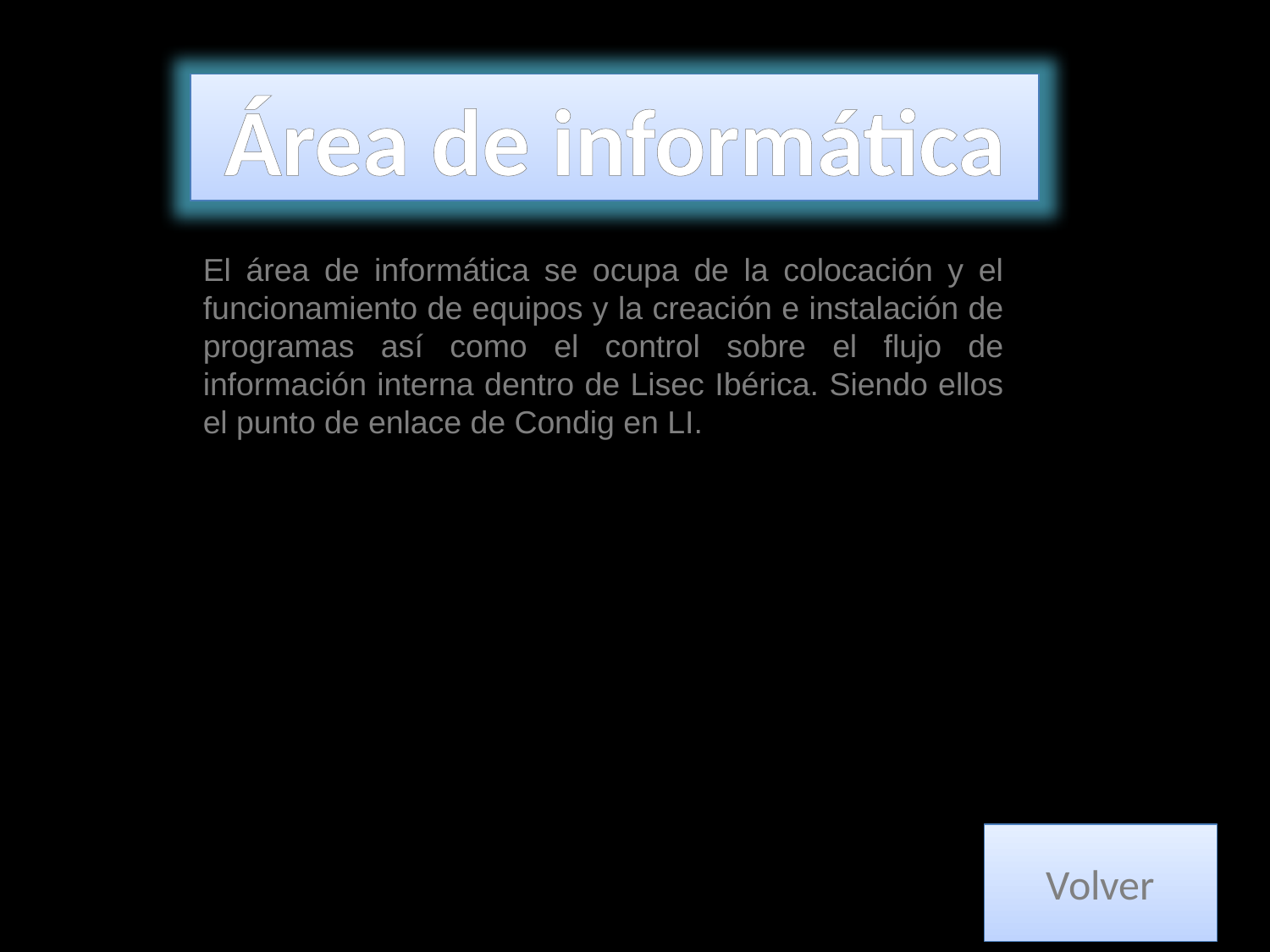

Área de informática
El área de informática se ocupa de la colocación y el funcionamiento de equipos y la creación e instalación de programas así como el control sobre el flujo de información interna dentro de Lisec Ibérica. Siendo ellos el punto de enlace de Condig en LI.
Volver